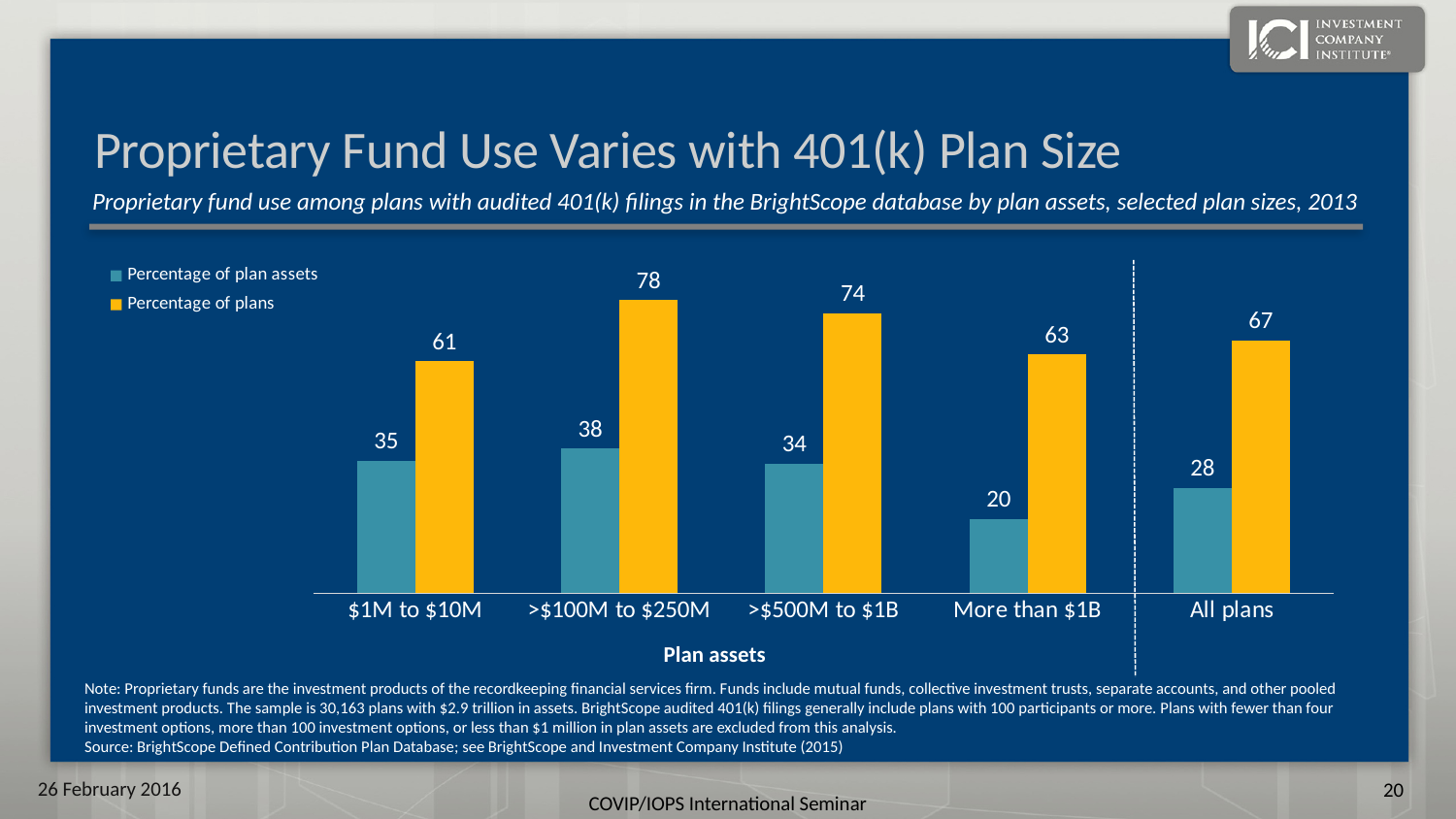

# Proprietary Fund Use Varies with 401(k) Plan Size
Proprietary fund use among plans with audited 401(k) filings in the BrightScope database by plan assets, selected plan sizes, 2013

### Chart

| Category | Percentage of plan assets | Percentage of plans |
|---|---|---|
| $1M to $10M | 35.0 | 61.3 |
| >$100M to $250M | 38.3 | 77.5 |
| >$500M to $1B | 34.3 | 74.1 |
| More than $1B | 19.6 | 63.1 |
| All plans | 27.9 | 66.8 |
Plan assets
Note: Proprietary funds are the investment products of the recordkeeping financial services firm. Funds include mutual funds, collective investment trusts, separate accounts, and other pooled investment products. The sample is 30,163 plans with $2.9 trillion in assets. BrightScope audited 401(k) filings generally include plans with 100 participants or more. Plans with fewer than four investment options, more than 100 investment options, or less than $1 million in plan assets are excluded from this analysis.
Source: BrightScope Defined Contribution Plan Database; see BrightScope and Investment Company Institute (2015)

26 February 2016
20
COVIP/IOPS International Seminar